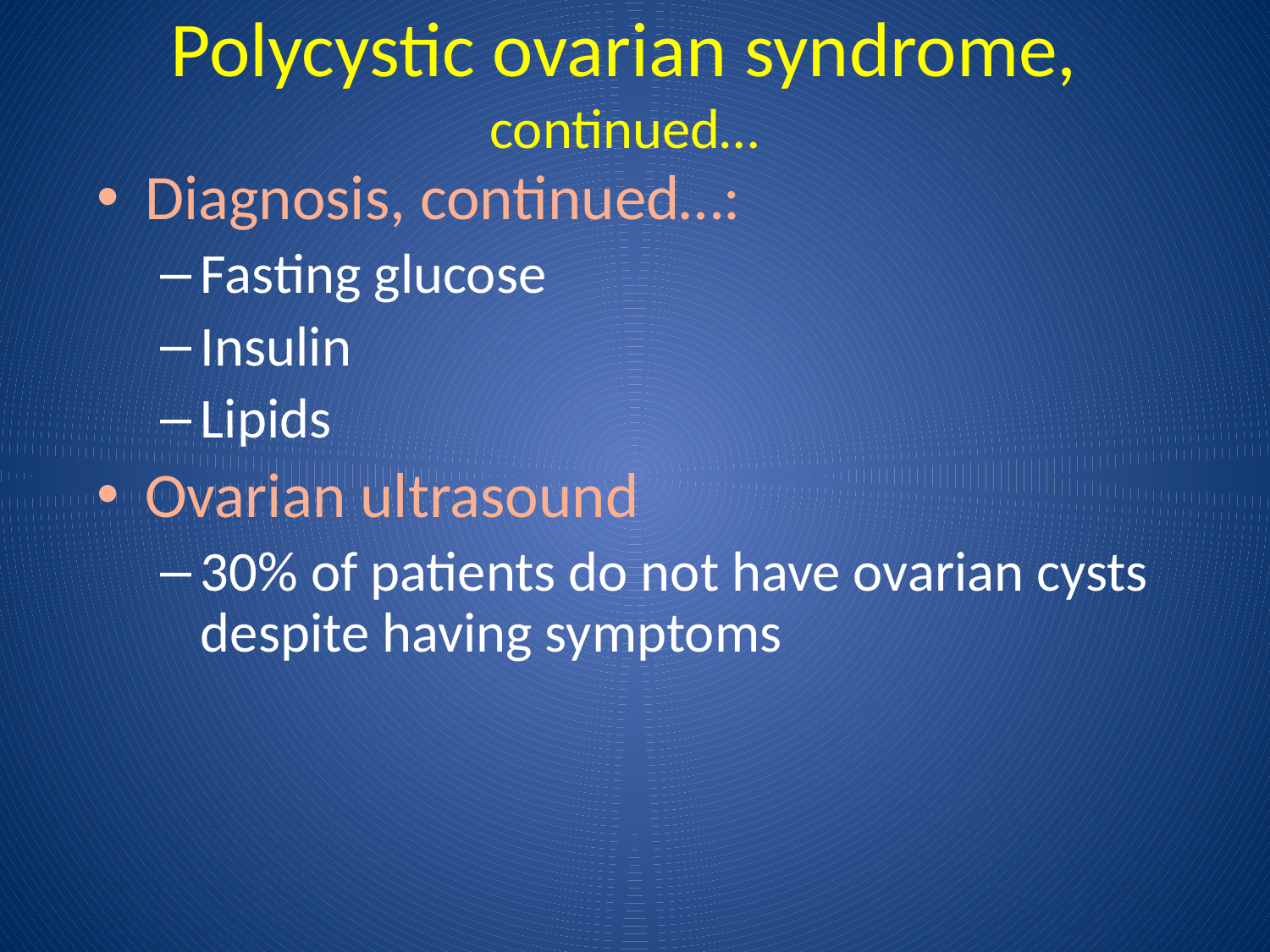

Polycystic ovarian syndrome, continued…
Diagnosis, continued…:
Fasting glucose
Insulin
Lipids
Ovarian ultrasound
30% of patients do not have ovarian cysts despite having symptoms